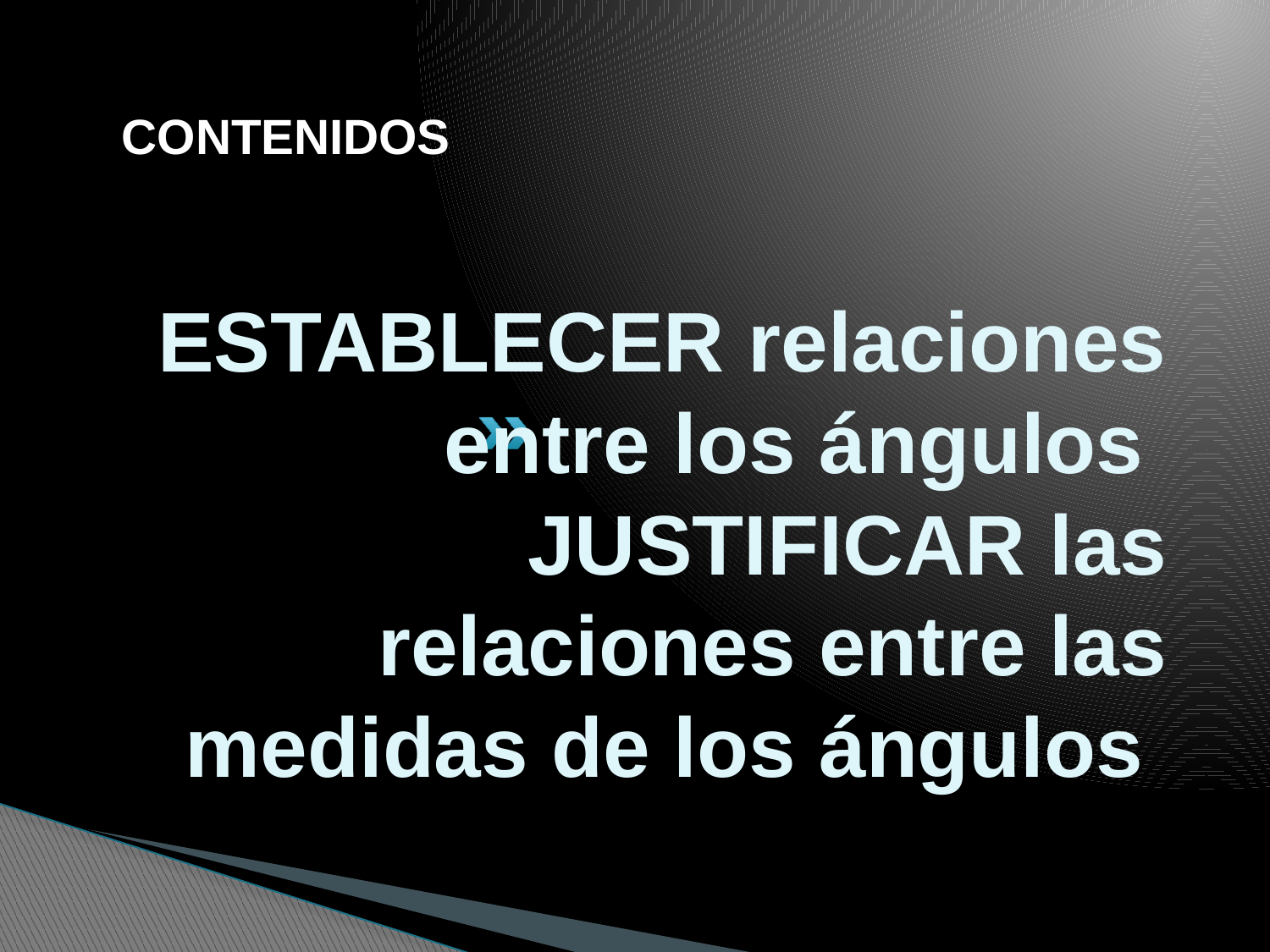

CONTENIDOS
# ESTABLECER relaciones entre los ángulos JUSTIFICAR las relaciones entre las medidas de los ángulos